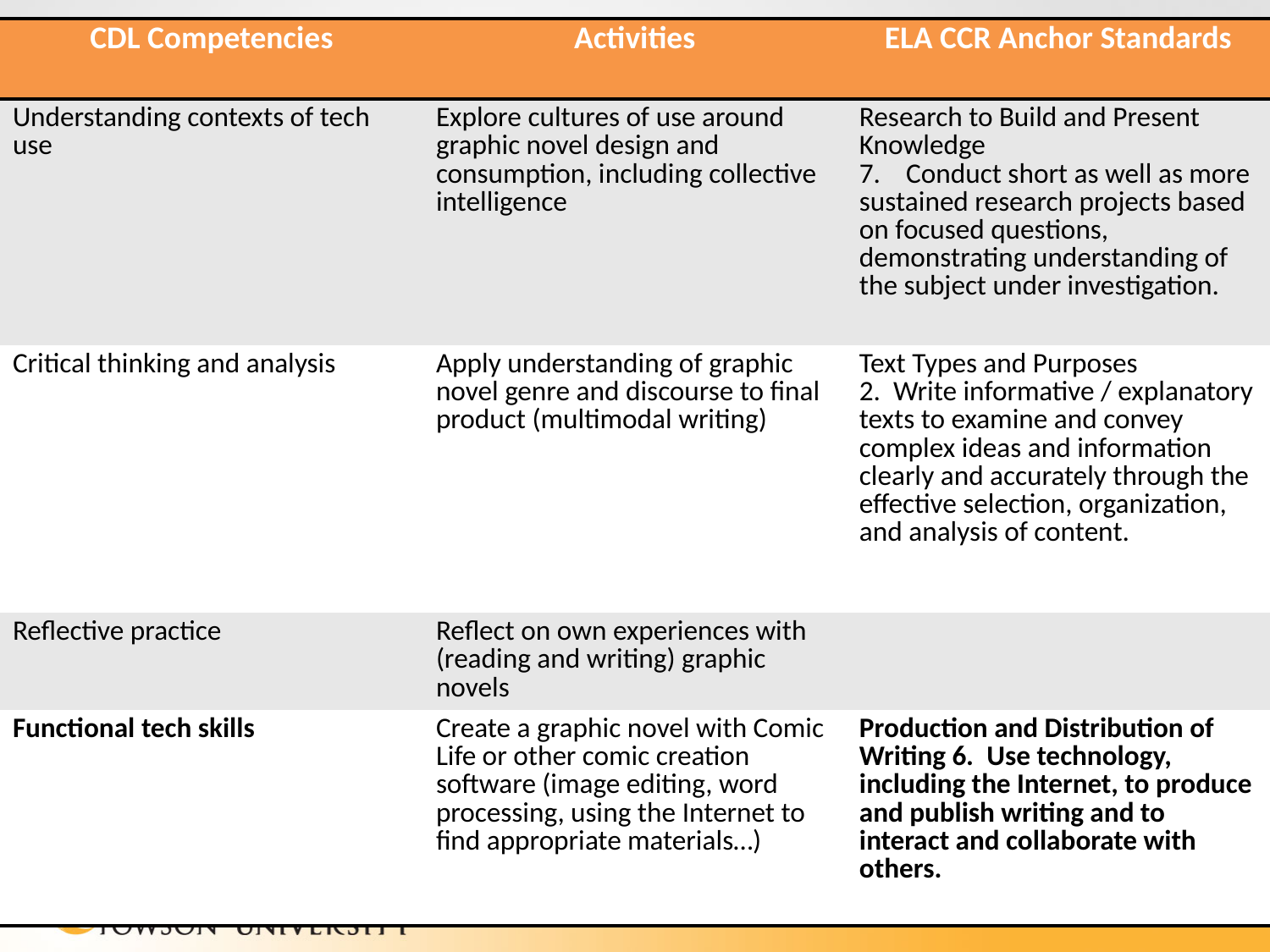

| CDL Competencies | Activities | ELA CCR Anchor Standards |
| --- | --- | --- |
| Understanding contexts of tech use | Explore cultures of use around graphic novel design and consumption, including collective intelligence | Research to Build and Present Knowledge 7.    Conduct short as well as more sustained research projects based on focused questions, demonstrating understanding of the subject under investigation. |
| Critical thinking and analysis | Apply understanding of graphic novel genre and discourse to final product (multimodal writing) | Text Types and Purposes 2.  Write informative / explanatory texts to examine and convey complex ideas and information clearly and accurately through the effective selection, organization, and analysis of content. |
| Reflective practice | Reflect on own experiences with (reading and writing) graphic novels |  |
| Functional tech skills | Create a graphic novel with Comic Life or other comic creation software (image editing, word processing, using the Internet to find appropriate materials…) | Production and Distribution of Writing 6.  Use technology, including the Internet, to produce and publish writing and to interact and collaborate with others. |